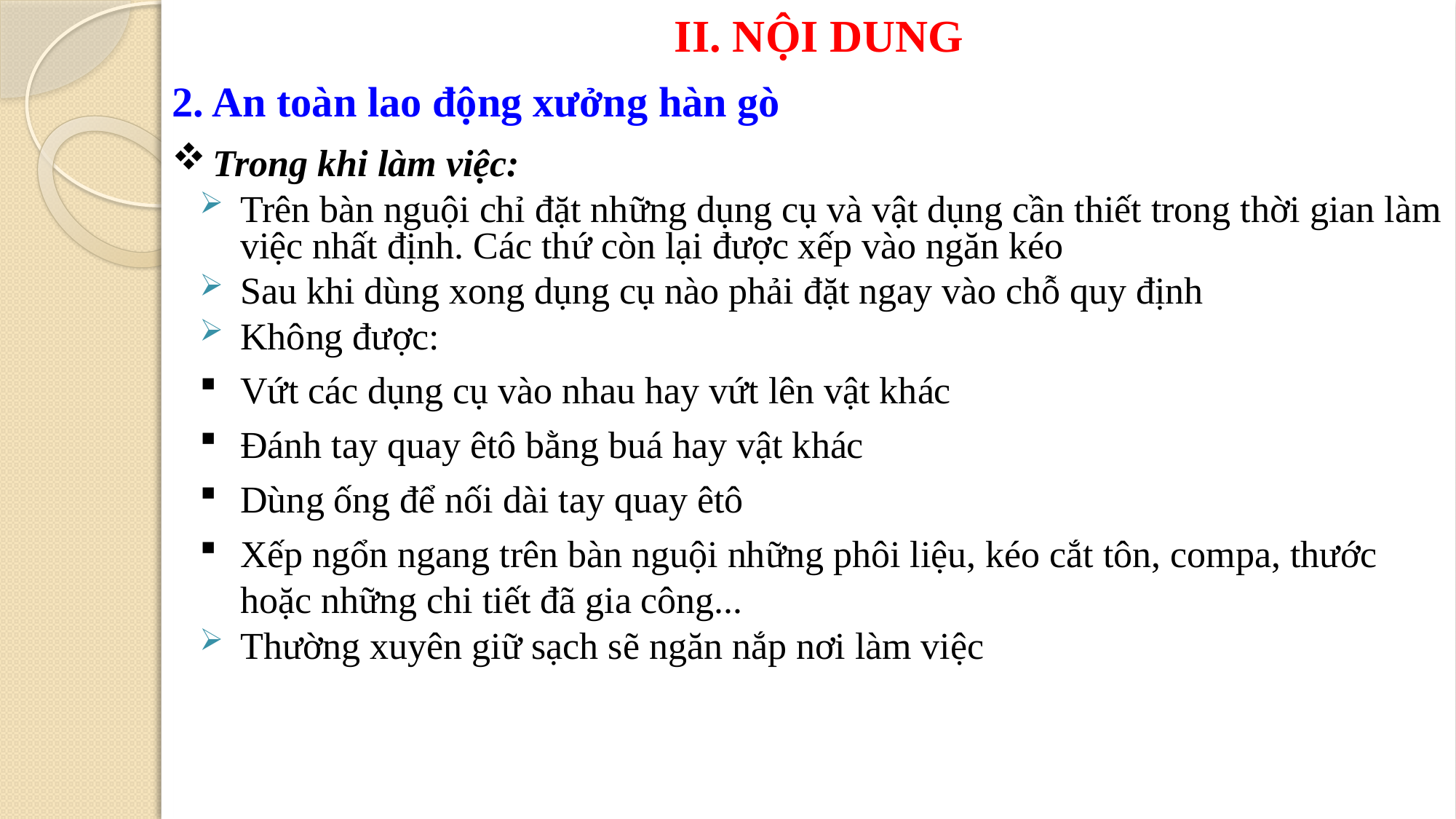

# II. NỘI DUNG
2. An toàn lao động xưởng hàn gò
Trong khi làm việc:
Trên bàn nguội chỉ đặt những dụng cụ và vật dụng cần thiết trong thời gian làm việc nhất định. Các thứ còn lại được xếp vào ngăn kéo
Sau khi dùng xong dụng cụ nào phải đặt ngay vào chỗ quy định
Không được:
Vứt các dụng cụ vào nhau hay vứt lên vật khác
Đánh tay quay êtô bằng buá hay vật khác
Dùng ống để nối dài tay quay êtô
Xếp ngổn ngang trên bàn nguội những phôi liệu, kéo cắt tôn, compa, thước hoặc những chi tiết đã gia công...
Thường xuyên giữ sạch sẽ ngăn nắp nơi làm việc